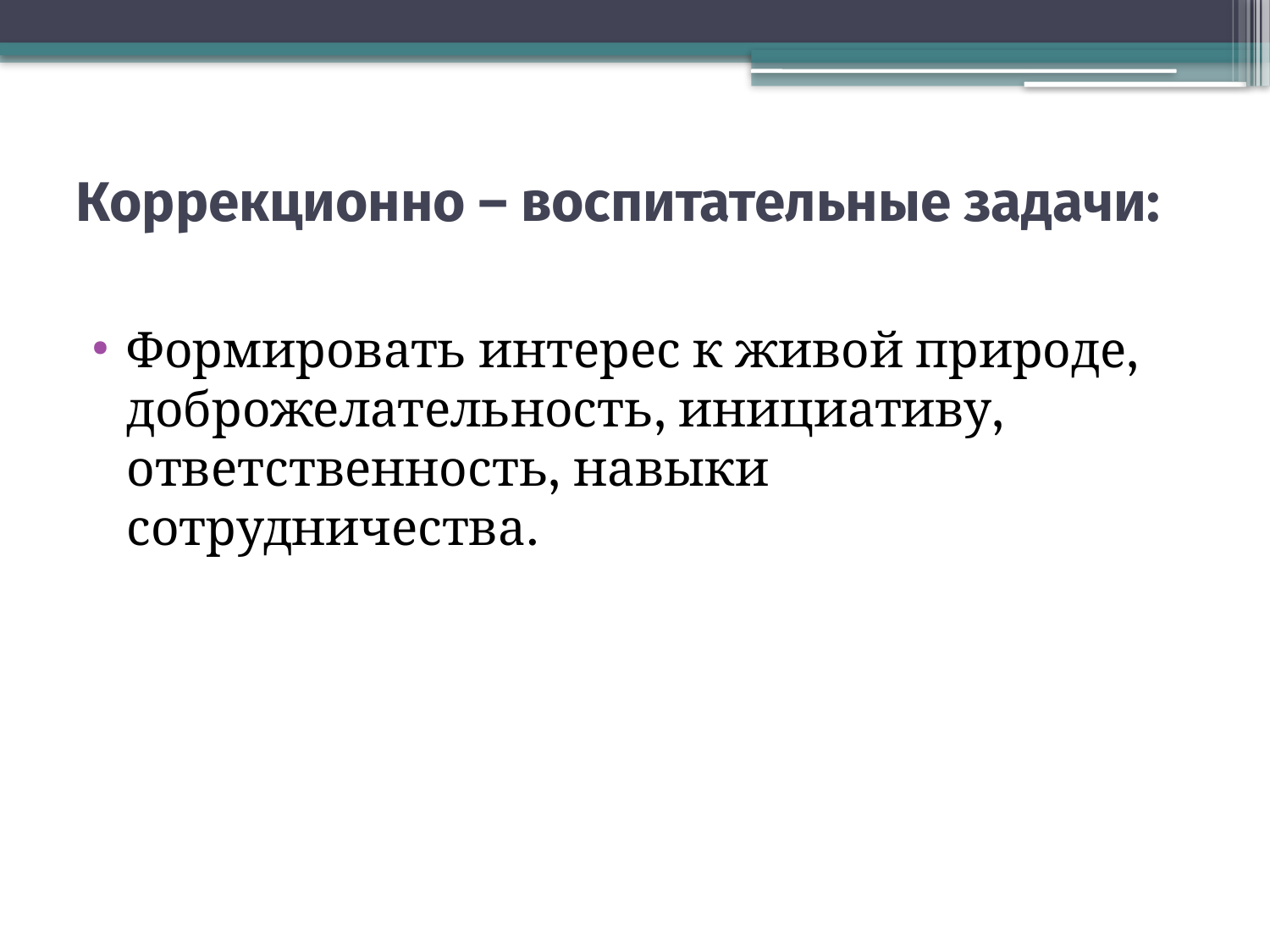

# Коррекционно – воспитательные задачи:
Формировать интерес к живой природе, доброжелательность, инициативу, ответственность, навыки сотрудничества.